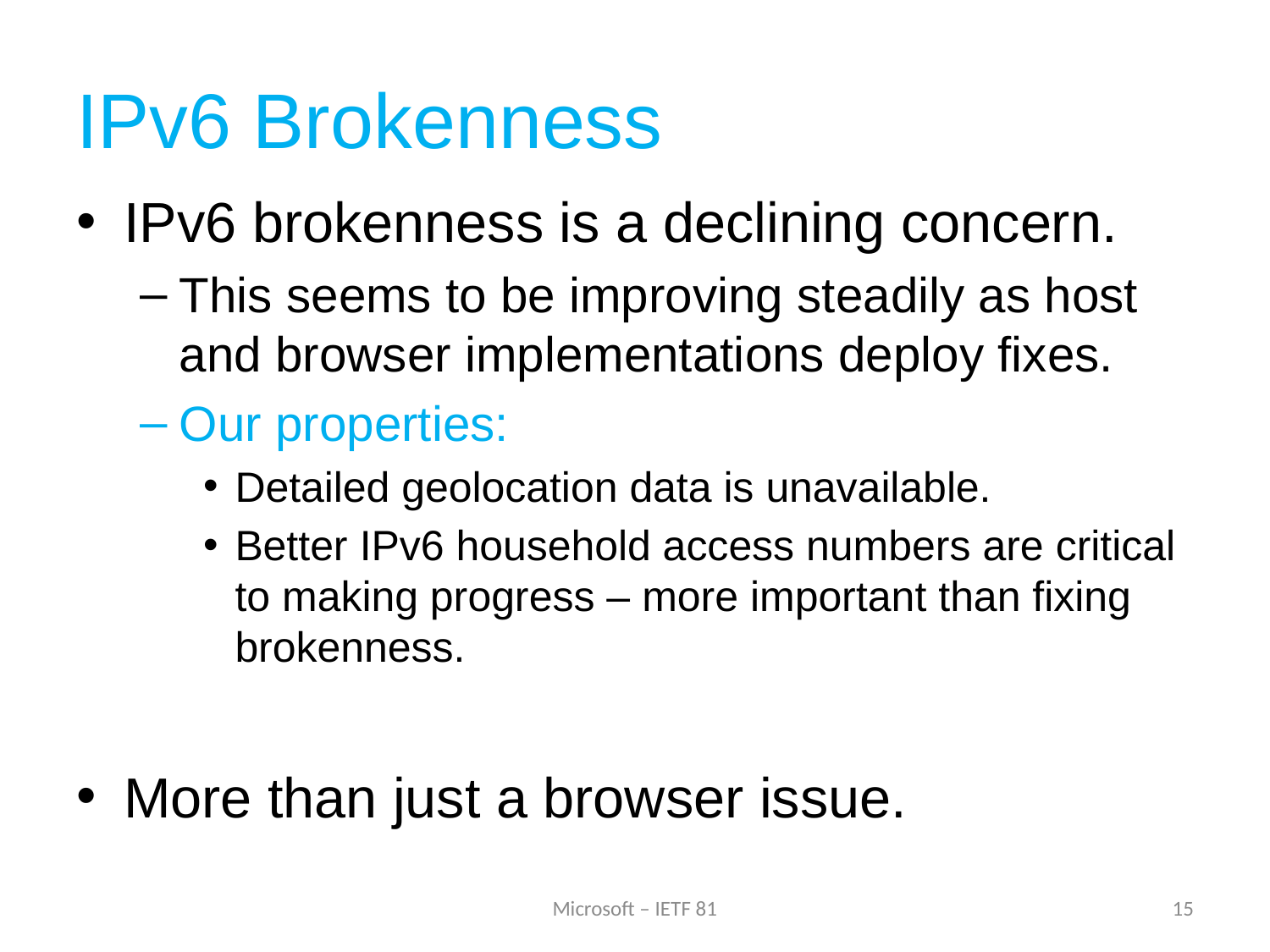

# IPv6 Brokenness
IPv6 brokenness is a declining concern.
This seems to be improving steadily as host and browser implementations deploy fixes.
Our properties:
Detailed geolocation data is unavailable.
Better IPv6 household access numbers are critical to making progress – more important than fixing brokenness.

More than just a browser issue.
Microsoft – IETF 81
15